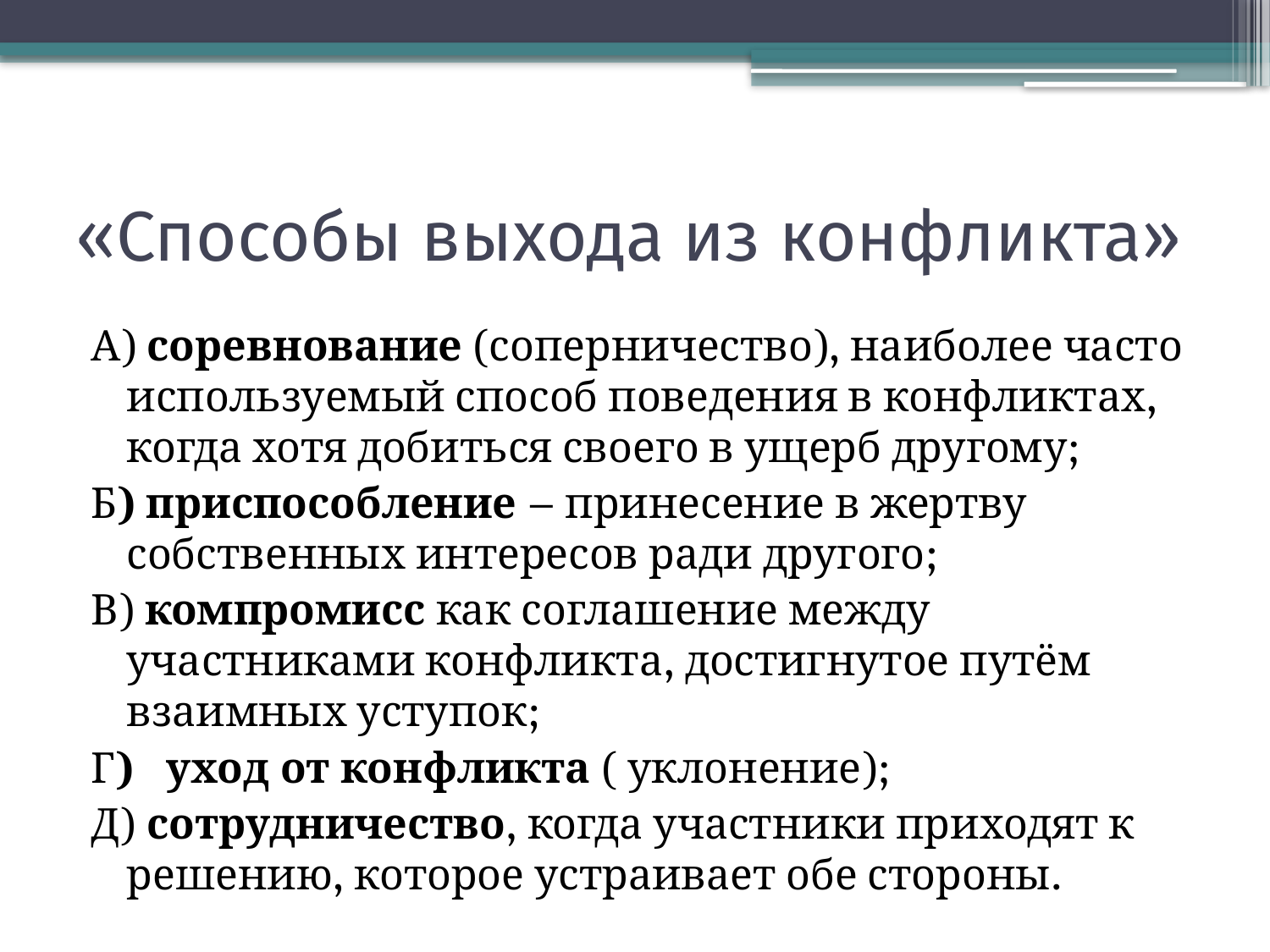

# «Способы выхода из конфликта»
А) соревнование (соперничество), наиболее часто используемый способ поведения в конфликтах, когда хотя добиться своего в ущерб другому;
Б) приспособление – принесение в жертву собственных интересов ради другого;
В) компромисс как соглашение между участниками конфликта, достигнутое путём взаимных уступок;
Г)   уход от конфликта ( уклонение);
Д) сотрудничество, когда участники приходят к решению, которое устраивает обе стороны.